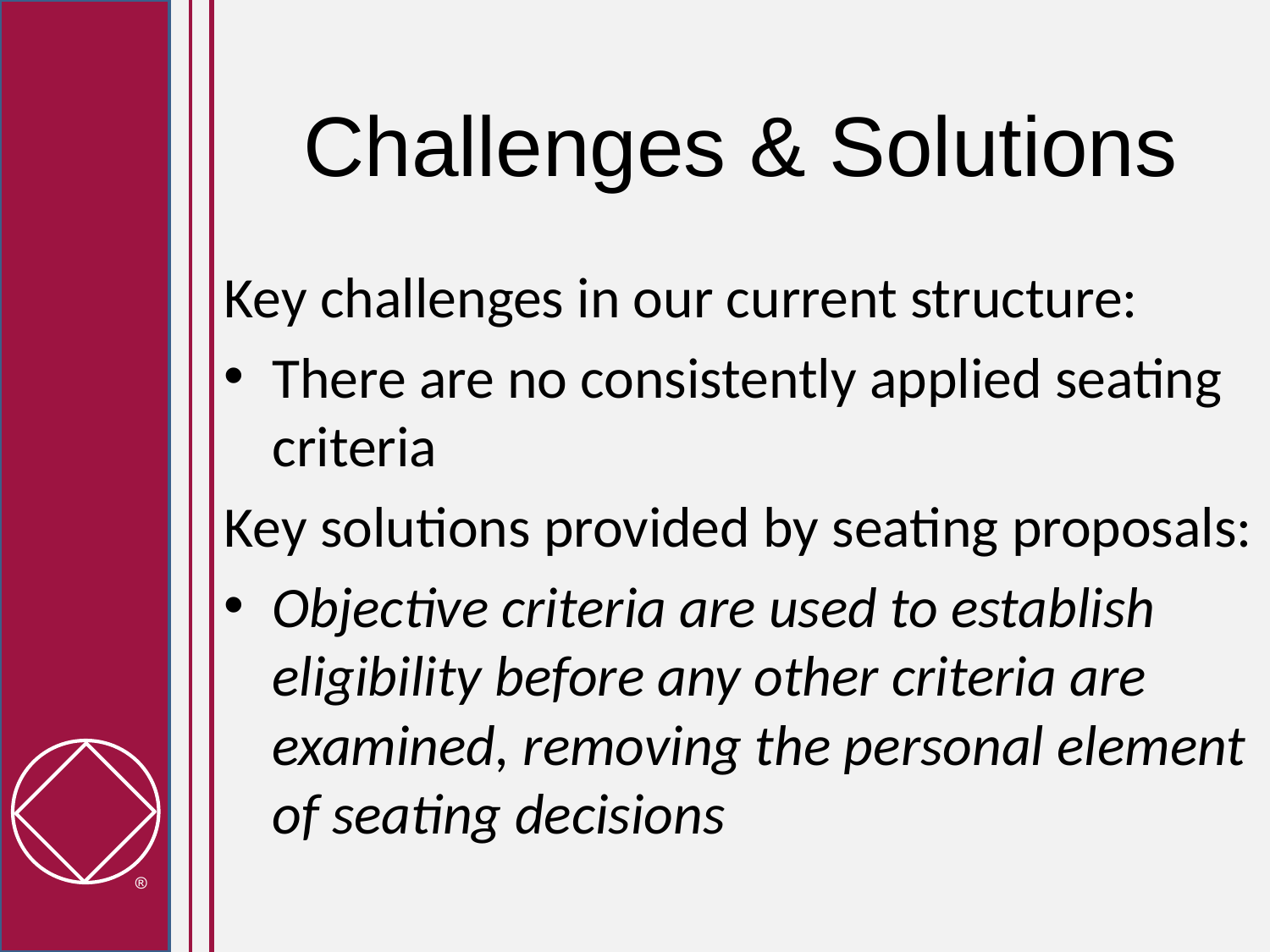

# Challenges & Solutions
Key challenges in our current structure:
There are no consistently applied seating criteria
Key solutions provided by seating proposals:
Objective criteria are used to establish eligibility before any other criteria are examined, removing the personal element of seating decisions